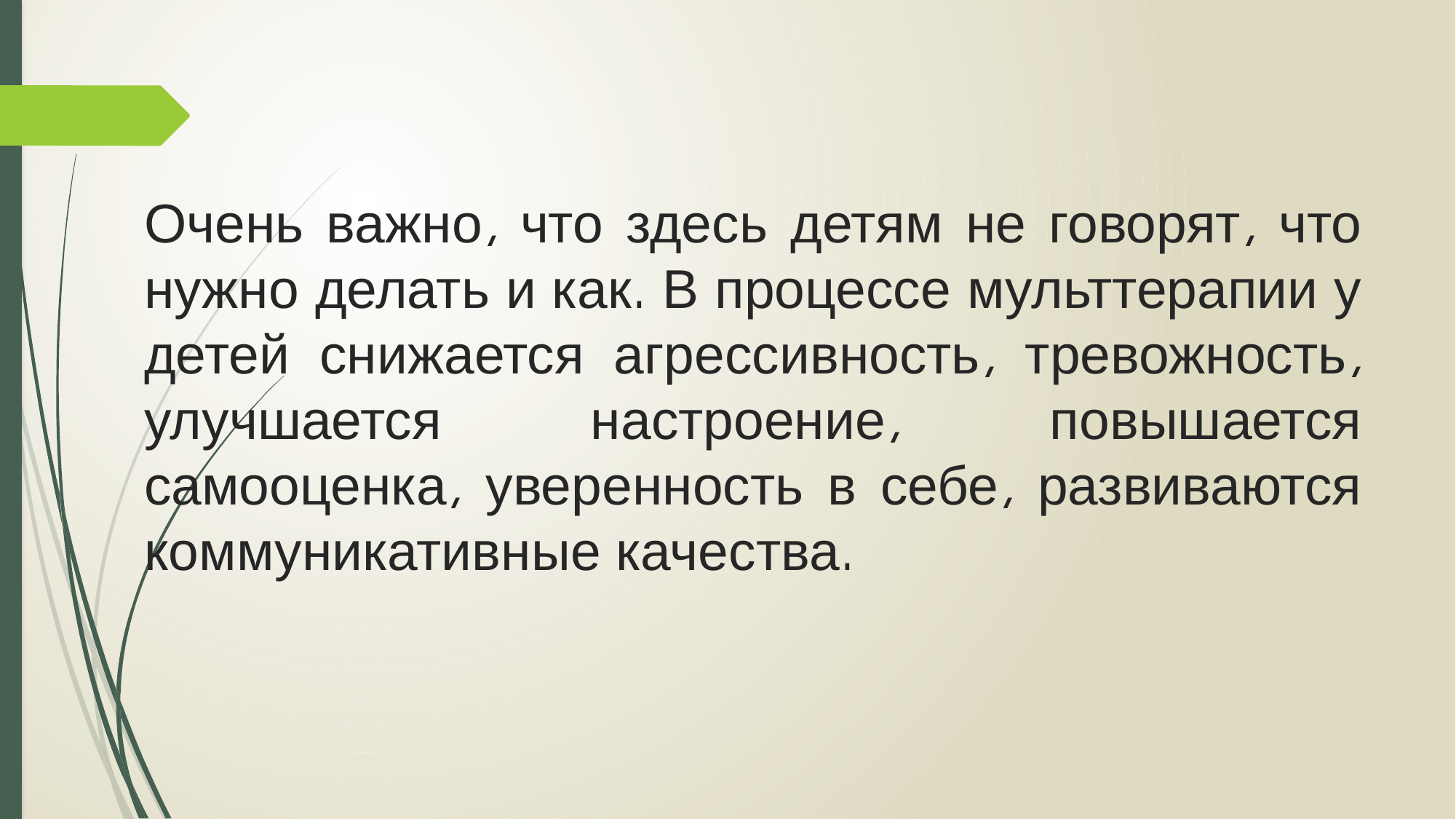

# Очень важно, что здесь детям не говорят, что нужно делать и как. В процессе мульттерапии у детей снижается агрессивность, тревожность, улучшается настроение, повышается самооценка, уверенность в себе, развиваются коммуникативные качества.